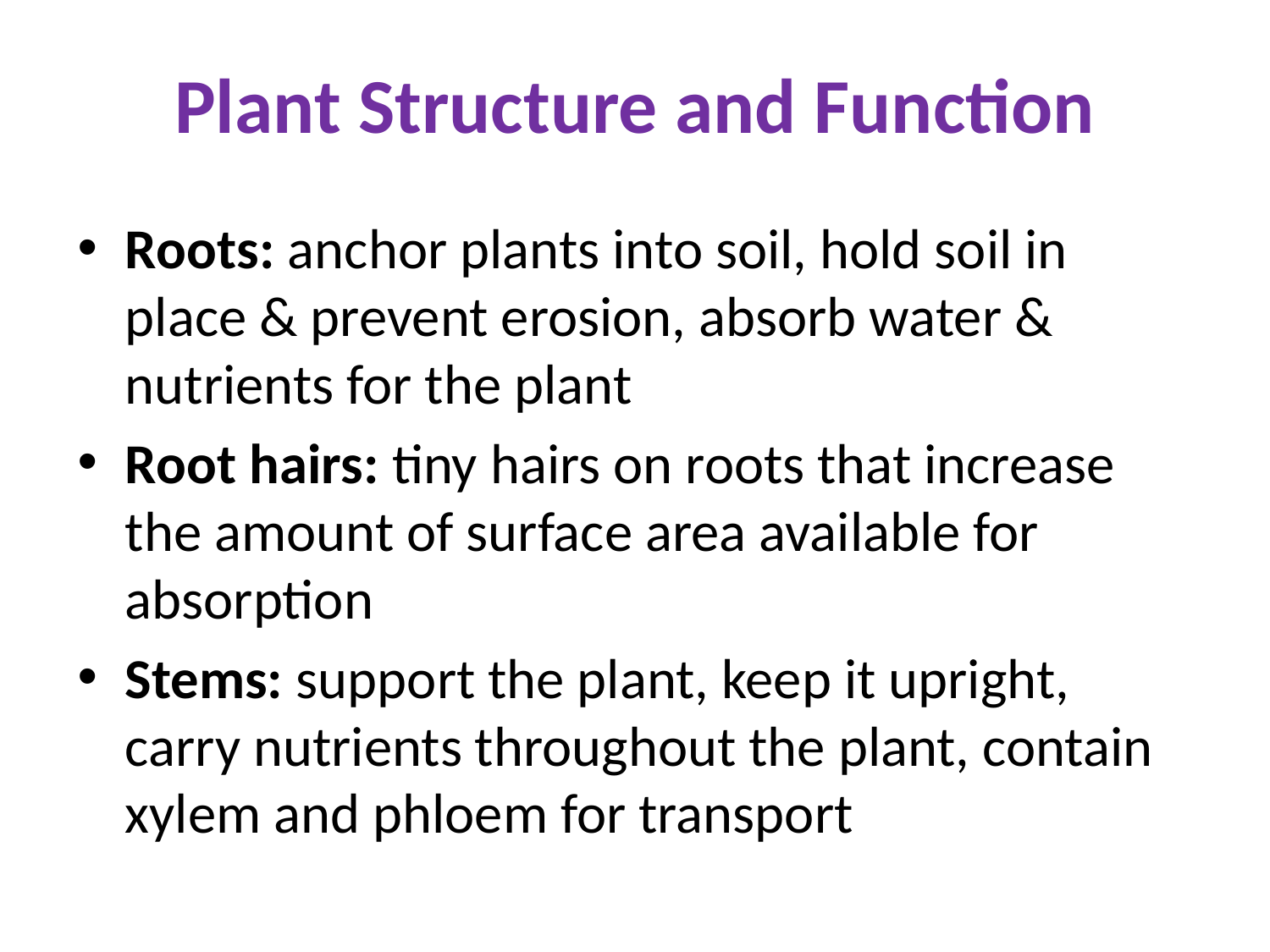

# Plant Structure and Function
Roots: anchor plants into soil, hold soil in place & prevent erosion, absorb water & nutrients for the plant
Root hairs: tiny hairs on roots that increase the amount of surface area available for absorption
Stems: support the plant, keep it upright, carry nutrients throughout the plant, contain xylem and phloem for transport